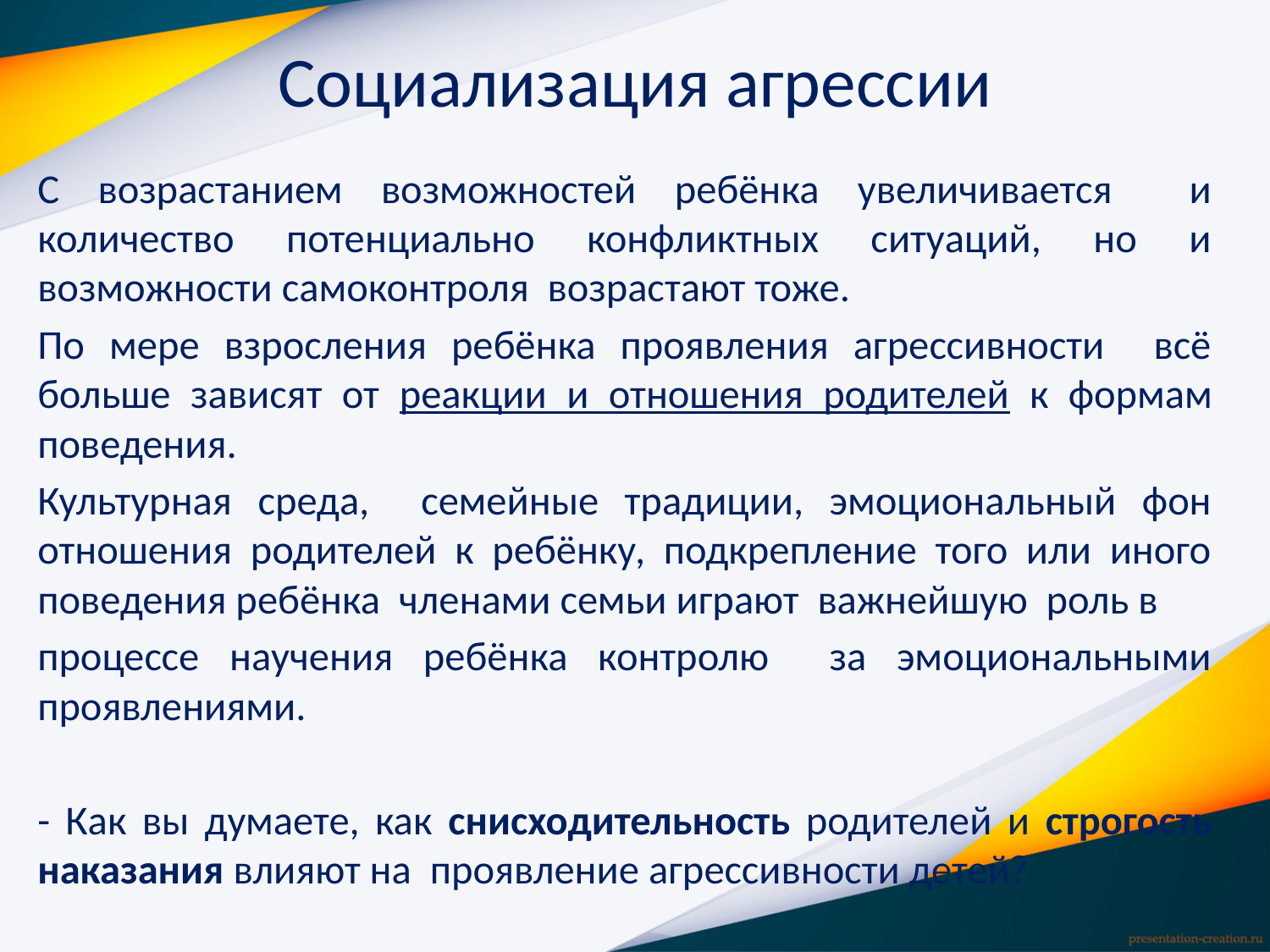

# Социализация агрессии
С возрастанием возможностей ребёнка увеличивается  и количество потенциально конфликтных ситуаций, но и возможности самоконтроля  возрастают тоже.
По мере взросления ребёнка проявления агрессивности  всё больше зависят от реакции и отношения родителей к формам поведения.
Культурная среда,  семейные традиции, эмоциональный фон отношения родителей к ребёнку, подкрепление того или иного поведения ребёнка  членами семьи играют  важнейшую  роль в
процессе научения ребёнка контролю  за эмоциональными проявлениями.

- Как вы думаете, как снисходительность родителей и строгость наказания влияют на  проявление агрессивности детей?